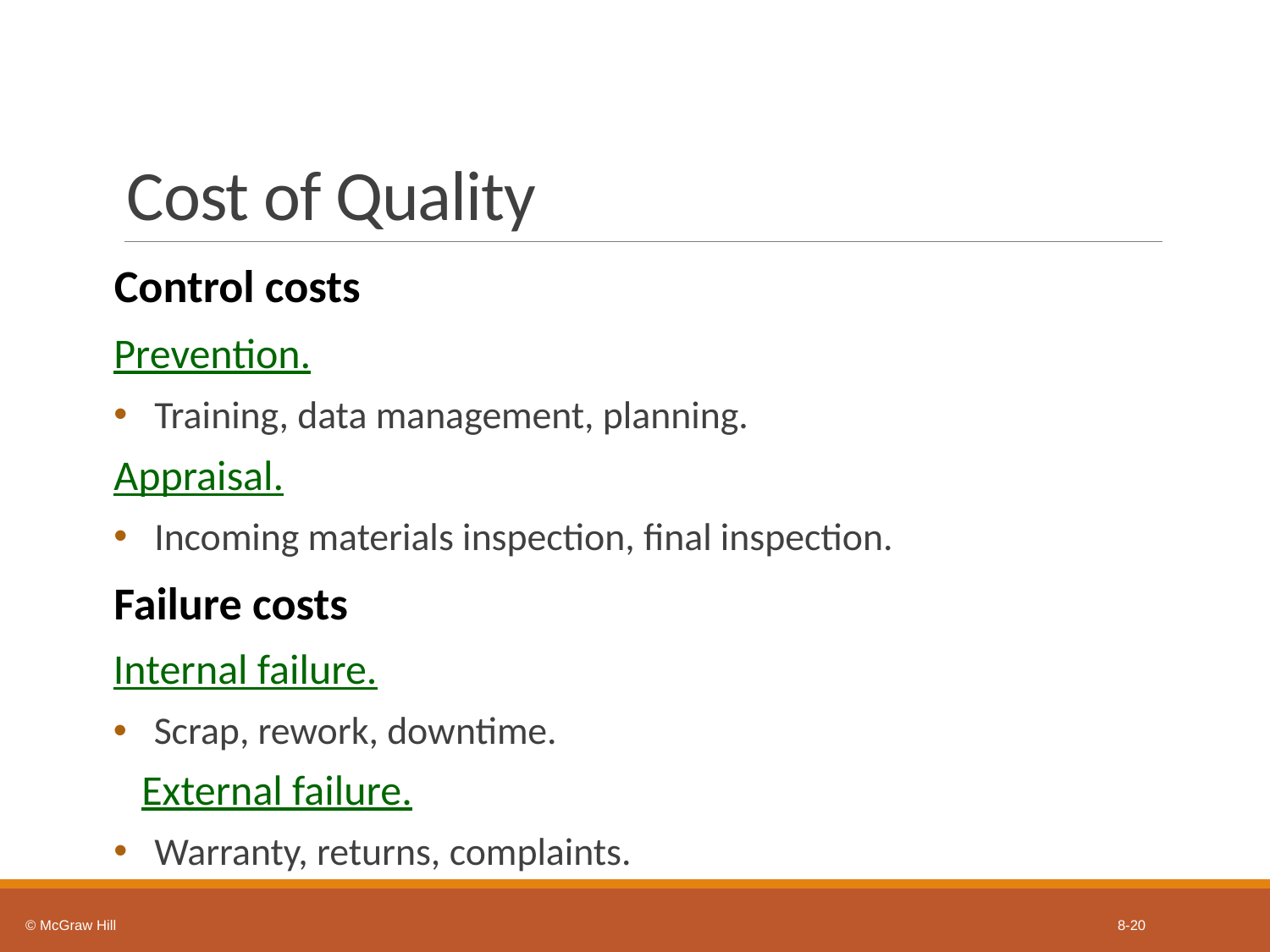

# Cost of Quality
Control costs
Prevention.
Training, data management, planning.
Appraisal.
Incoming materials inspection, final inspection.
Failure costs
Internal failure.
Scrap, rework, downtime.
External failure.
Warranty, returns, complaints.